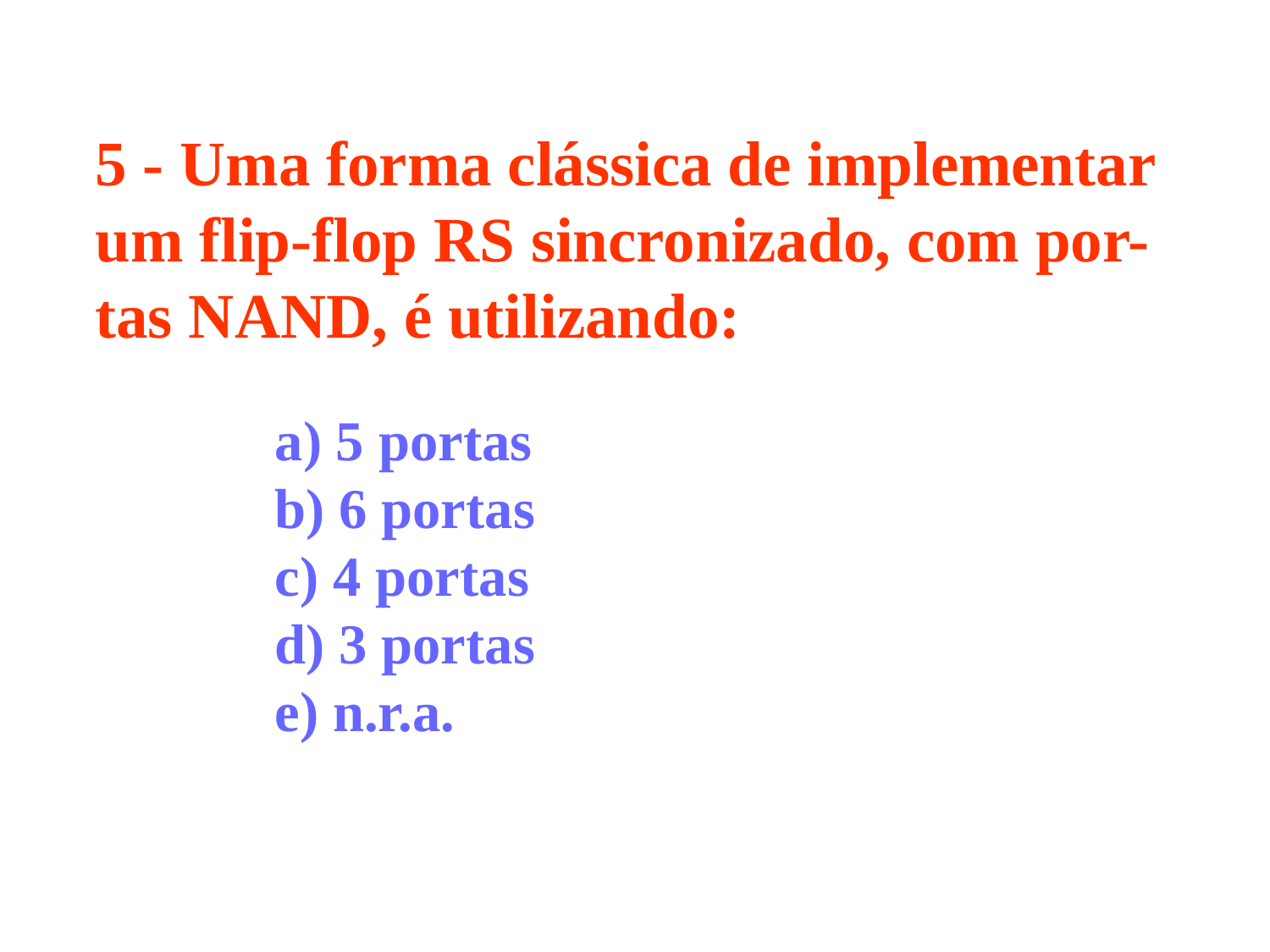

5 - Uma forma clássica de implementar
um flip-flop RS sincronizado, com por-
tas NAND, é utilizando:
a) 5 portas
b) 6 portas
c) 4 portas
d) 3 portas
e) n.r.a.